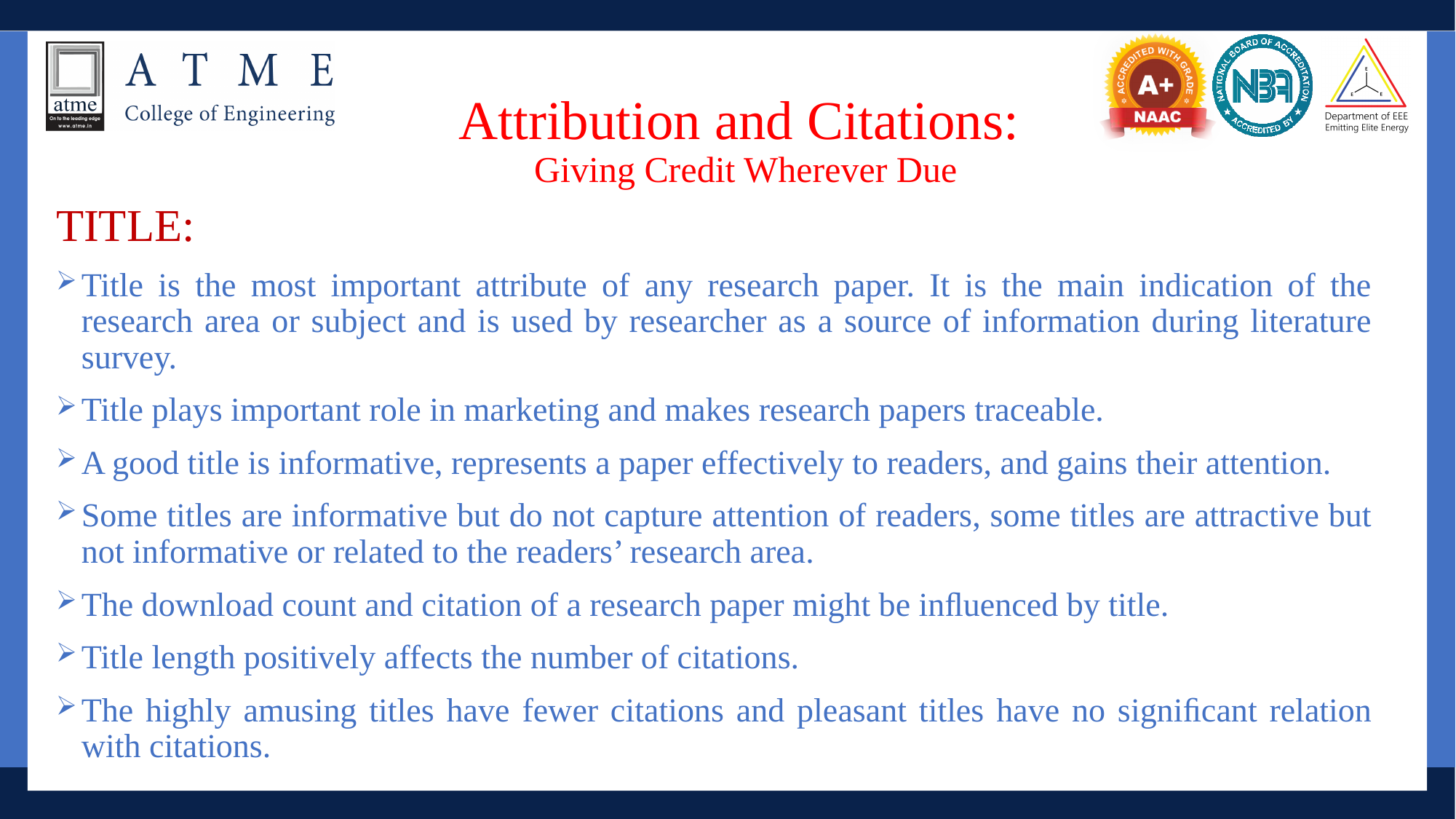

# Attribution and Citations: Giving Credit Wherever Due
TITLE:
Title is the most important attribute of any research paper. It is the main indication of the research area or subject and is used by researcher as a source of information during literature survey.
Title plays important role in marketing and makes research papers traceable.
A good title is informative, represents a paper effectively to readers, and gains their attention.
Some titles are informative but do not capture attention of readers, some titles are attractive but not informative or related to the readers’ research area.
The download count and citation of a research paper might be inﬂuenced by title.
Title length positively affects the number of citations.
The highly amusing titles have fewer citations and pleasant titles have no signiﬁcant relation with citations.